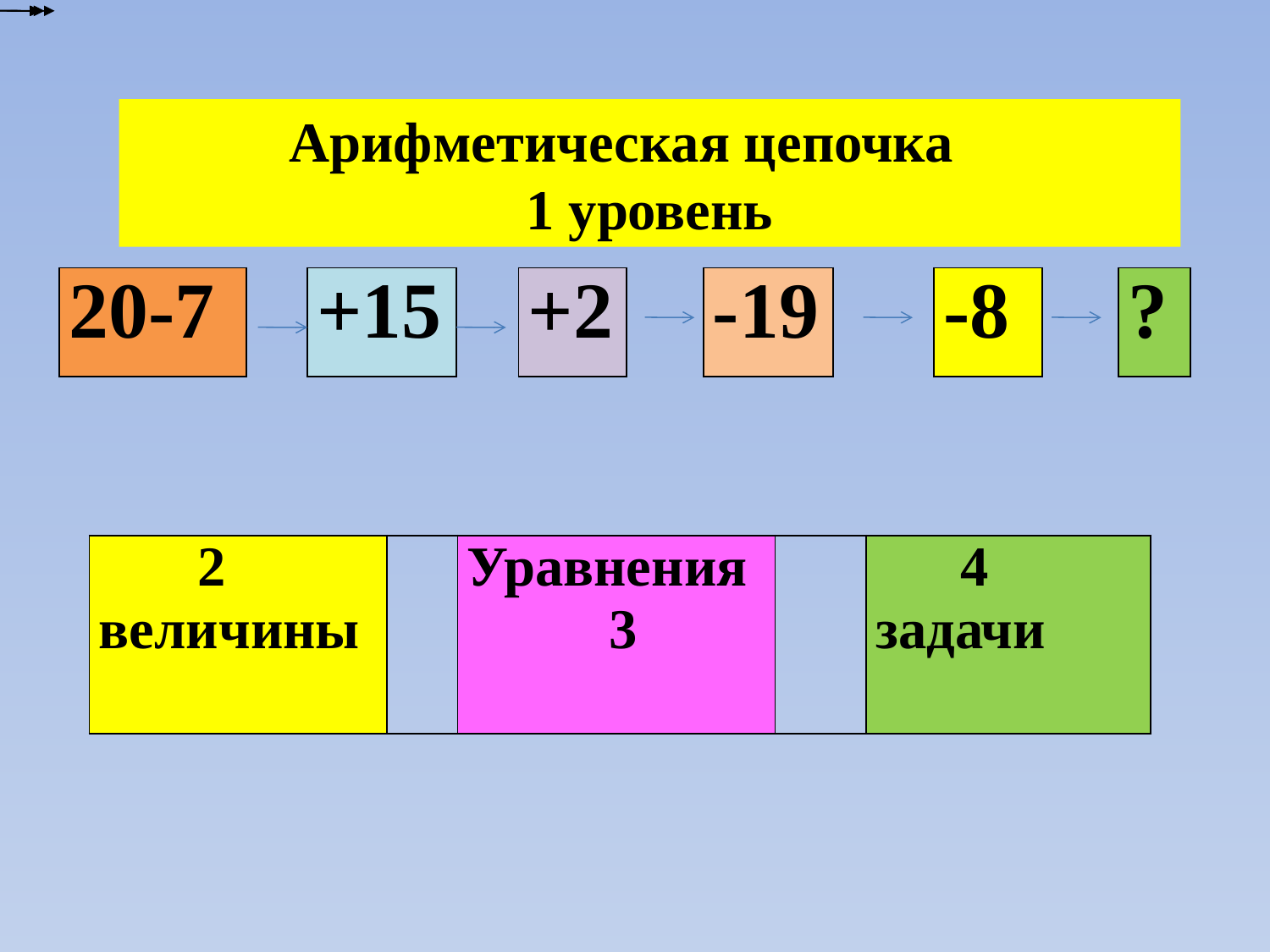

Арифметическая цепочка
1 уровень
| 20-7 |  | +15 |  | +2 |  | -19 |  | -8 |  | ? |
| --- | --- | --- | --- | --- | --- | --- | --- | --- | --- | --- |
| 2 величины |  | Уравнения 3 |  | 4 задачи |
| --- | --- | --- | --- | --- |